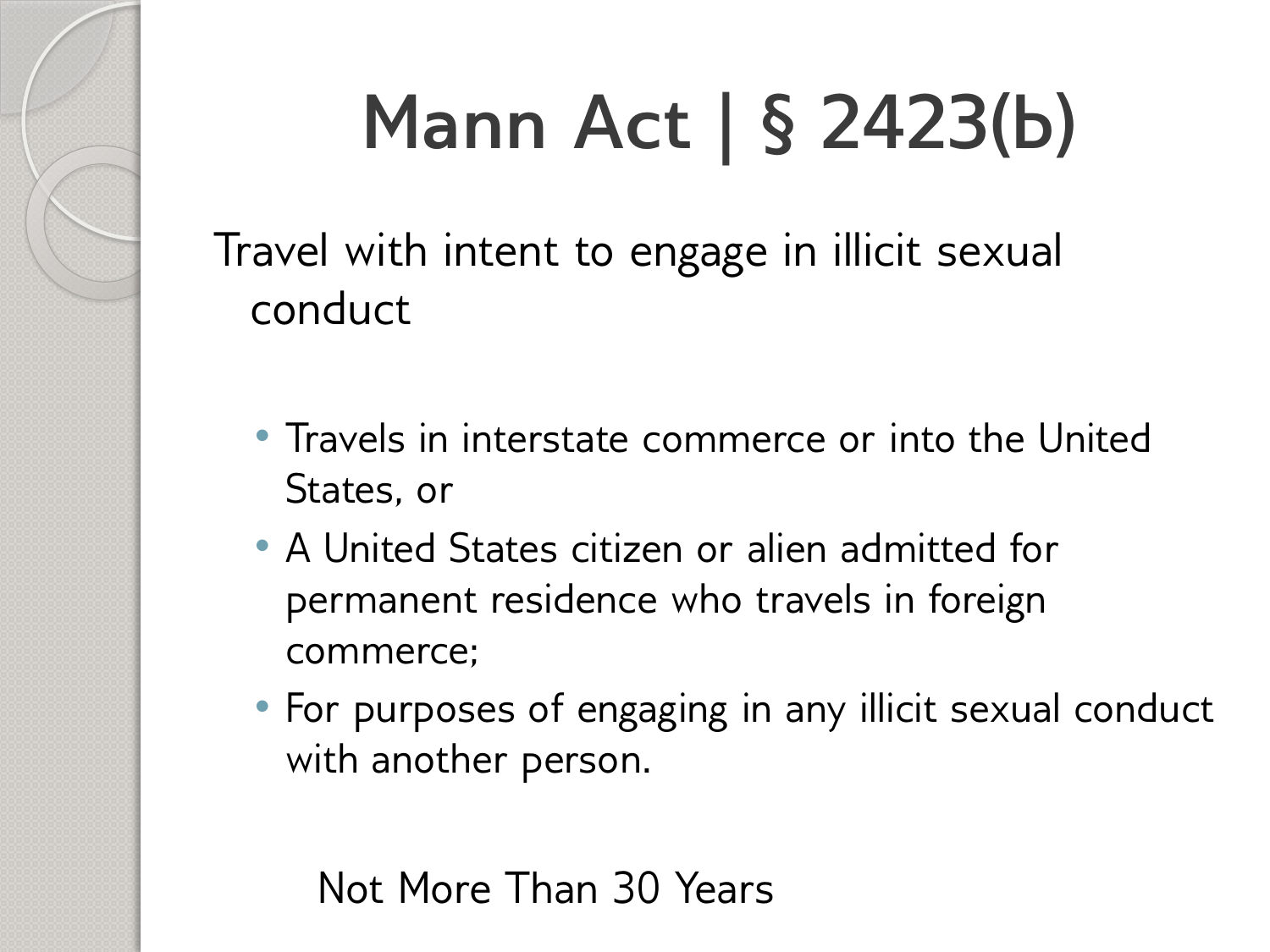

# Mann Act | § 2423(b)
Travel with intent to engage in illicit sexual conduct

Travels in interstate commerce or into the United States, or
A United States citizen or alien admitted for permanent residence who travels in foreign commerce;
For purposes of engaging in any illicit sexual conduct with another person.

	Not More Than 30 Years